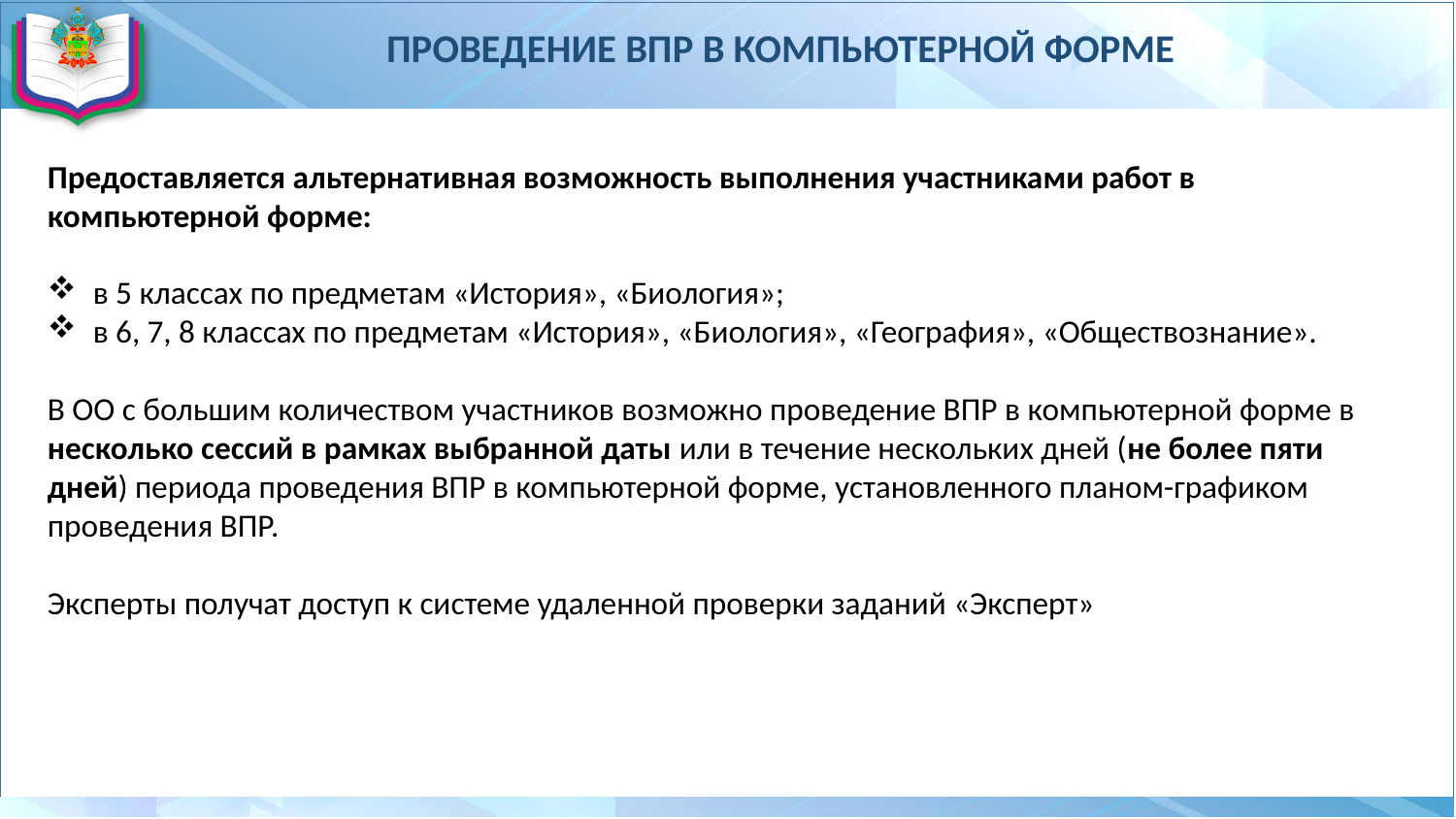

# ПРОВЕДЕНИЕ ВПР В КОМПЬЮТЕРНОЙ ФОРМЕ
Предоставляется альтернативная возможность выполнения участниками работ в компьютерной форме:

в 5 классах по предметам «История», «Биология»;
в 6, 7, 8 классах по предметам «История», «Биология», «География», «Обществознание».

В ОО с большим количеством участников возможно проведение ВПР в компьютерной форме в несколько сессий в рамках выбранной даты или в течение нескольких дней (не более пяти дней) периода проведения ВПР в компьютерной форме, установленного планом-графиком проведения ВПР.

Эксперты получат доступ к системе удаленной проверки заданий «Эксперт»